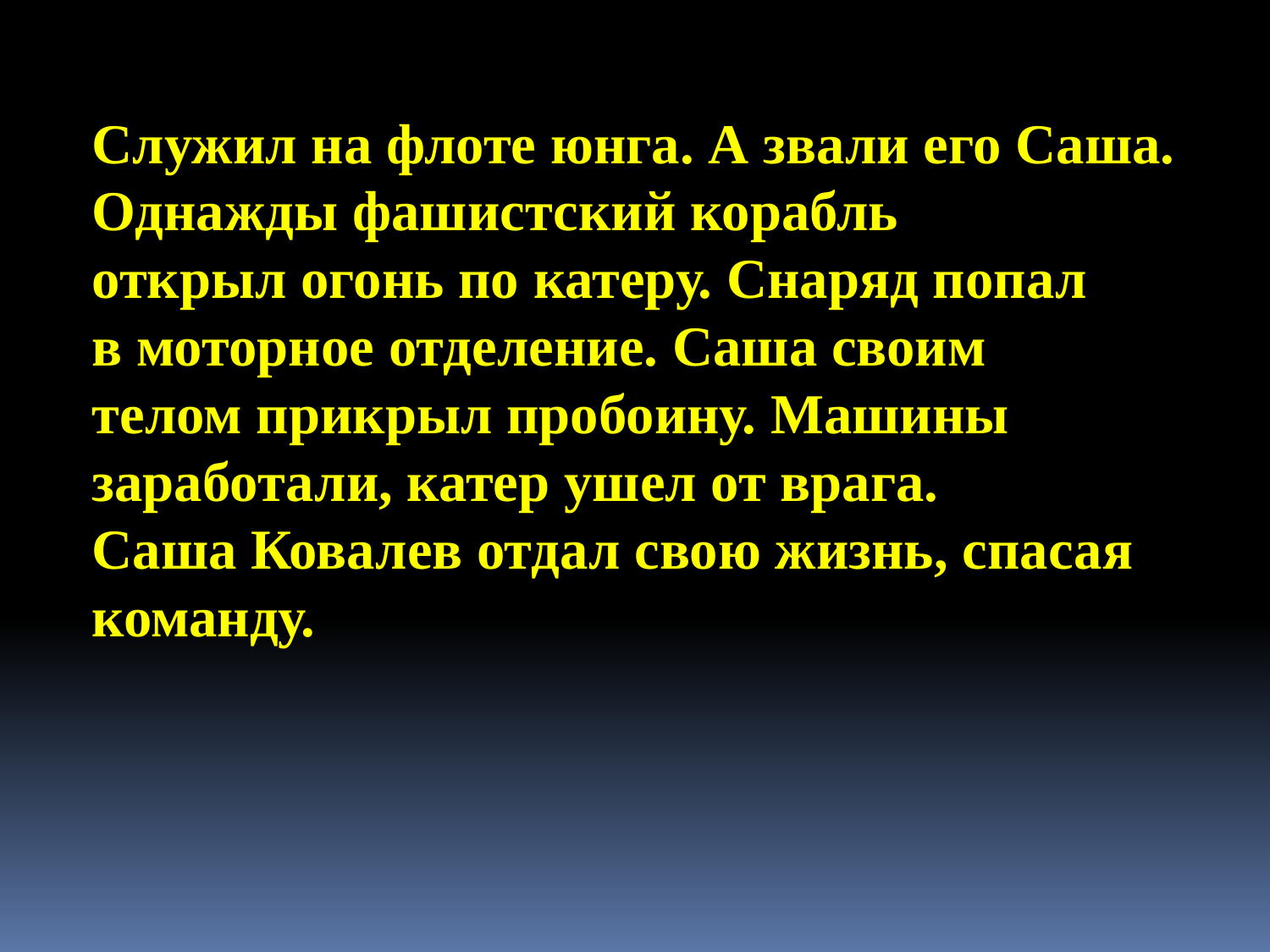

Служил на флоте юнга. А звали его Саша. Однажды фашистский корабль
открыл огонь по катеру. Снаряд попал
в моторное отделение. Саша своим
телом прикрыл пробоину. Машины
заработали, катер ушел от врага.
Саша Ковалев отдал свою жизнь, спасая команду.